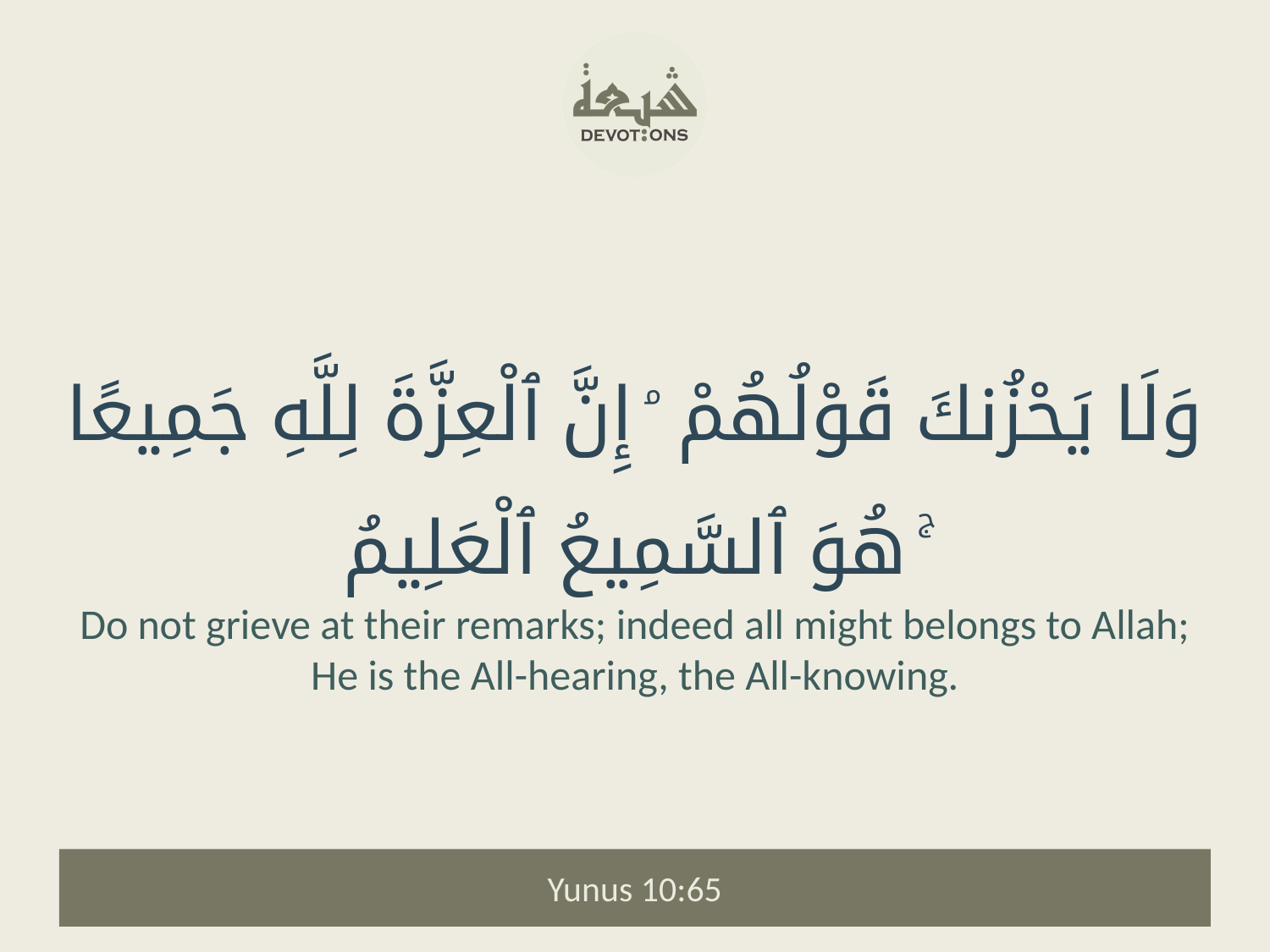

وَلَا يَحْزُنكَ قَوْلُهُمْ ۘ إِنَّ ٱلْعِزَّةَ لِلَّهِ جَمِيعًا ۚ هُوَ ٱلسَّمِيعُ ٱلْعَلِيمُ
Do not grieve at their remarks; indeed all might belongs to Allah; He is the All-hearing, the All-knowing.
Yunus 10:65